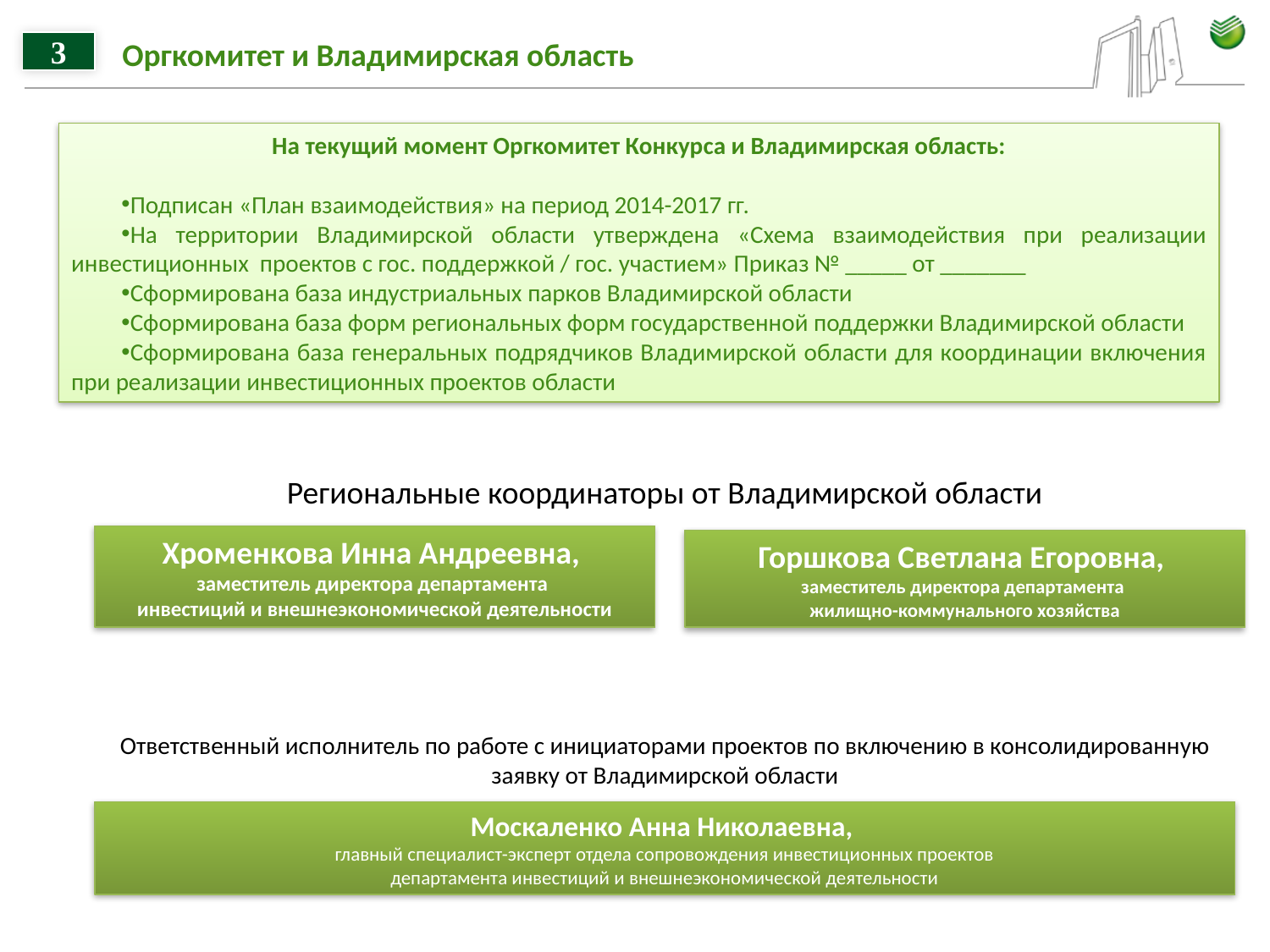

3
# Оргкомитет и Владимирская область
На текущий момент Оргкомитет Конкурса и Владимирская область:

Подписан «План взаимодействия» на период 2014-2017 гг.
На территории Владимирской области утверждена «Схема взаимодействия при реализации инвестиционных  проектов с гос. поддержкой / гос. участием» Приказ № _____ от _______
Сформирована база индустриальных парков Владимирской области
Сформирована база форм региональных форм государственной поддержки Владимирской области
Сформирована база генеральных подрядчиков Владимирской области для координации включения при реализации инвестиционных проектов области
Региональные координаторы от Владимирской области
Хроменкова Инна Андреевна,
заместитель директора департамента
инвестиций и внешнеэкономической деятельности
Горшкова Светлана Егоровна,
заместитель директора департамента
жилищно-коммунального хозяйства
Ответственный исполнитель по работе с инициаторами проектов по включению в консолидированную заявку от Владимирской области
Москаленко Анна Николаевна,
главный специалист-эксперт отдела сопровождения инвестиционных проектов
департамента инвестиций и внешнеэкономической деятельности